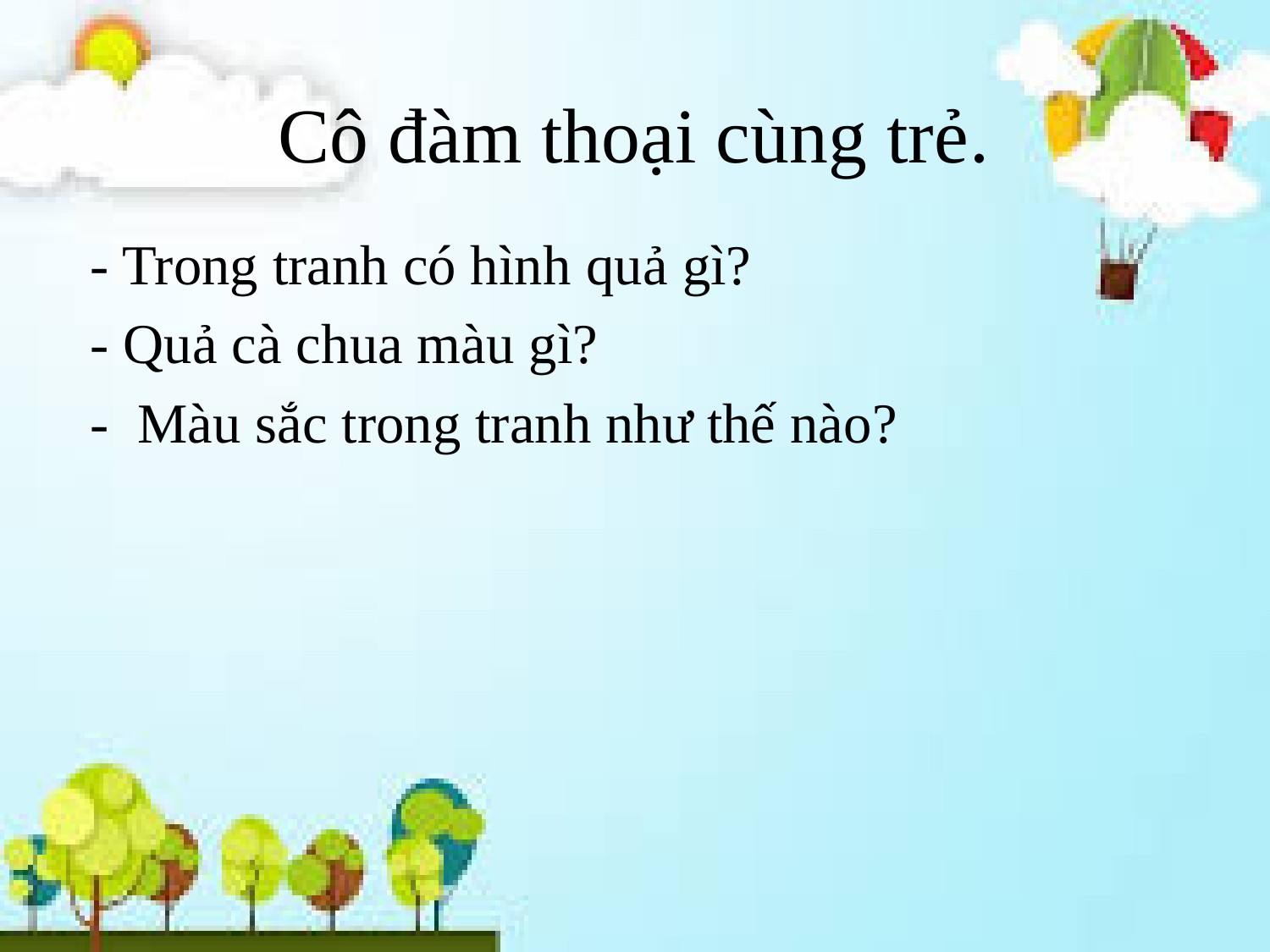

Cô đàm thoại cùng trẻ.
 - Trong tranh có hình quả gì?
 - Quả cà chua màu gì?
 -  Màu sắc trong tranh như thế nào?